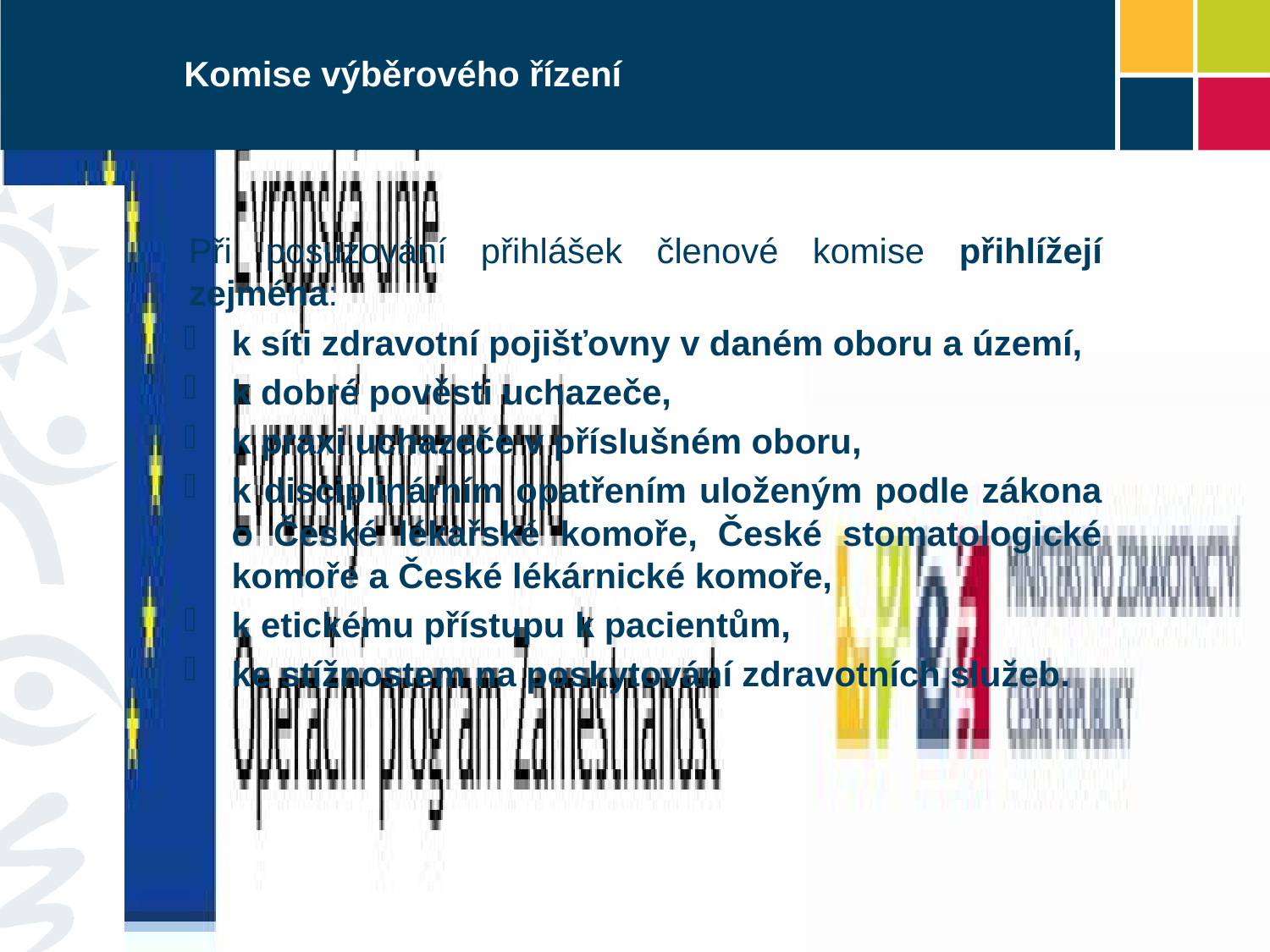

# Komise výběrového řízení
Při posuzování přihlášek členové komise přihlížejí zejména:
k síti zdravotní pojišťovny v daném oboru a území,
k dobré pověsti uchazeče,
k praxi uchazeče v příslušném oboru,
k disciplinárním opatřením uloženým podle zákona o České lékařské komoře, České stomatologické komoře a České lékárnické komoře,
k etickému přístupu k pacientům,
ke stížnostem na poskytování zdravotních služeb.